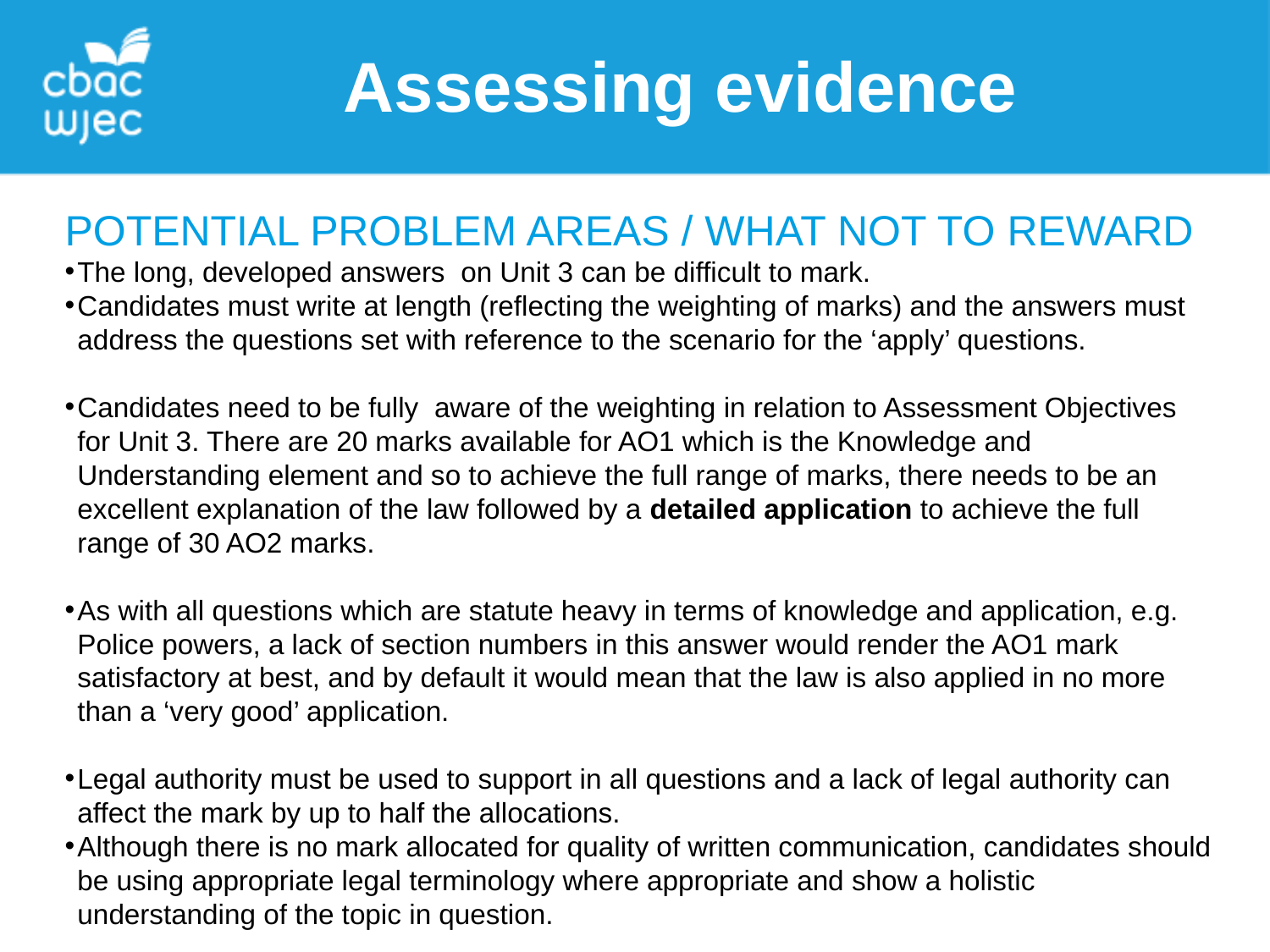

Assessing evidence
POTENTIAL PROBLEM AREAS / WHAT NOT TO REWARD
The long, developed answers  on Unit 3 can be difficult to mark.
Candidates must write at length (reflecting the weighting of marks) and the answers must address the questions set with reference to the scenario for the ‘apply’ questions.

Candidates need to be fully  aware of the weighting in relation to Assessment Objectives for Unit 3. There are 20 marks available for AO1 which is the Knowledge and Understanding element and so to achieve the full range of marks, there needs to be an excellent explanation of the law followed by a detailed application to achieve the full range of 30 AO2 marks.

As with all questions which are statute heavy in terms of knowledge and application, e.g. Police powers, a lack of section numbers in this answer would render the AO1 mark satisfactory at best, and by default it would mean that the law is also applied in no more than a ‘very good’ application.

Legal authority must be used to support in all questions and a lack of legal authority can affect the mark by up to half the allocations.
Although there is no mark allocated for quality of written communication, candidates should be using appropriate legal terminology where appropriate and show a holistic understanding of the topic in question.